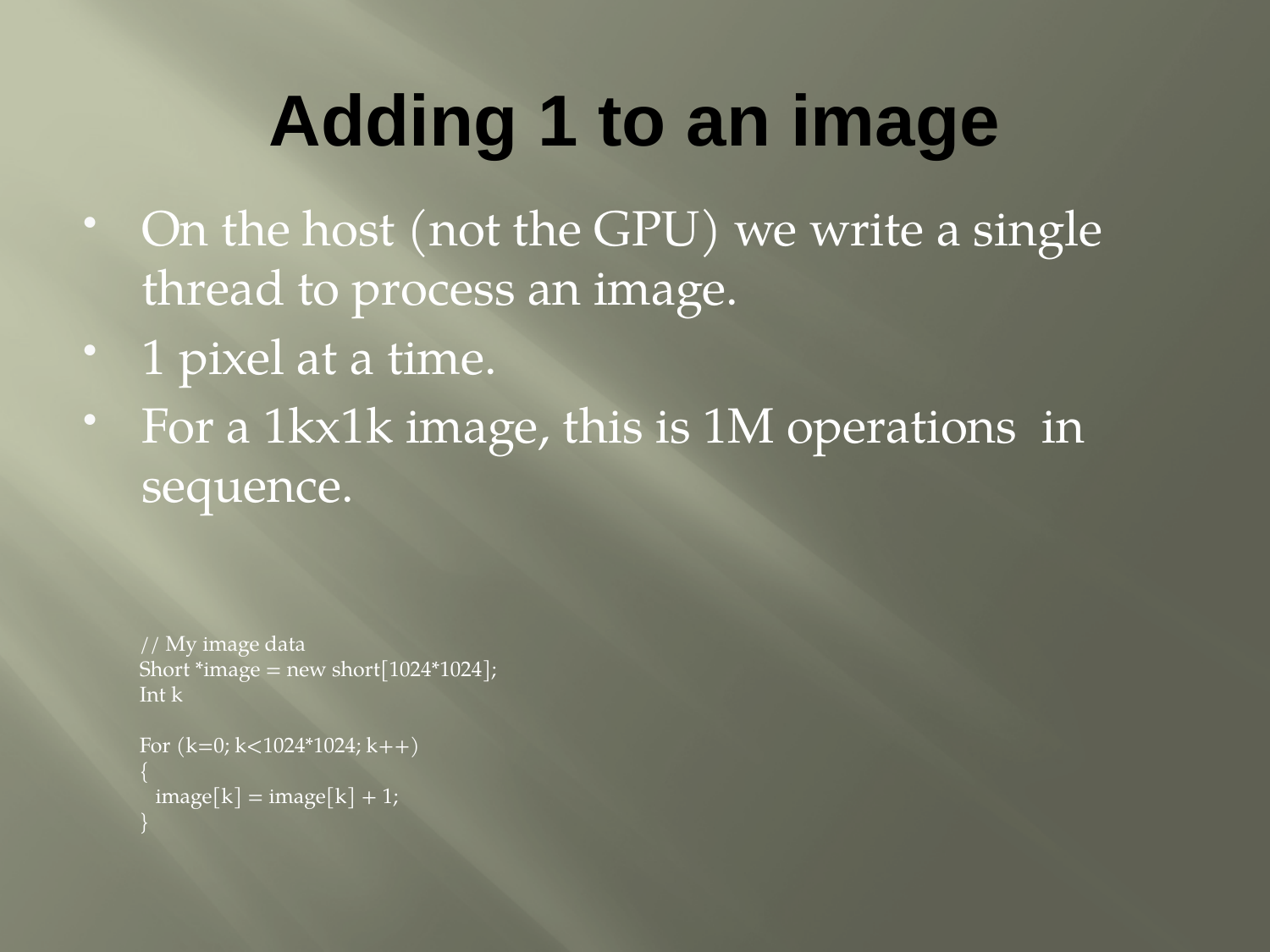

# Adding 1 to an image
On the host (not the GPU) we write a single thread to process an image.
1 pixel at a time.
For a 1kx1k image, this is 1M operations  in sequence.
// My image data
Short *image = new short[1024*1024];
Int k

For (k=0; k<1024*1024; k++)
{
   image[k] = image[k] + 1;
}